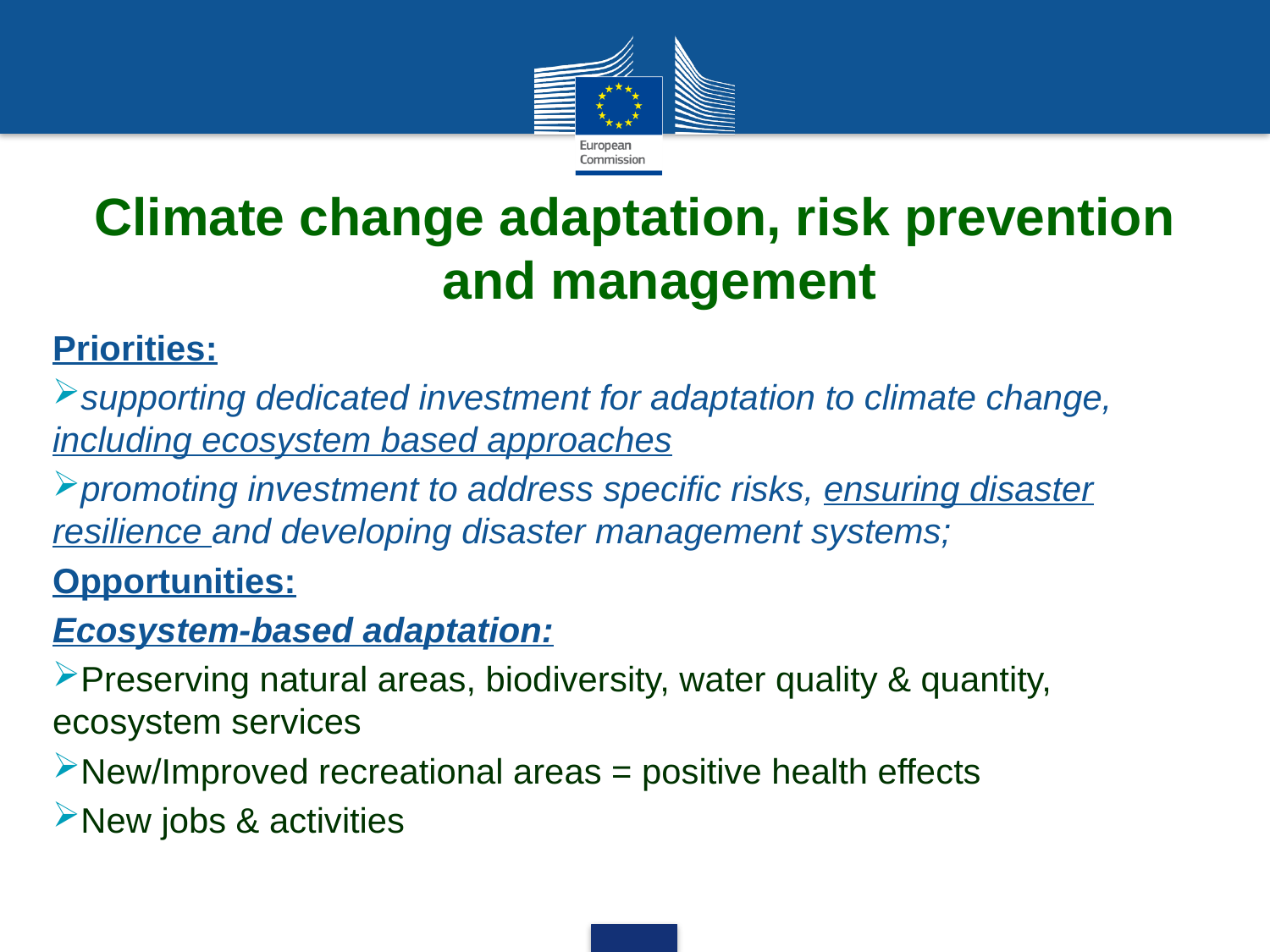

# Climate change adaptation, risk prevention and management
Priorities:
supporting dedicated investment for adaptation to climate change, including ecosystem based approaches
promoting investment to address specific risks, ensuring disaster resilience and developing disaster management systems;
Opportunities:
Ecosystem-based adaptation:
Preserving natural areas, biodiversity, water quality & quantity, ecosystem services
New/Improved recreational areas = positive health effects
New jobs & activities